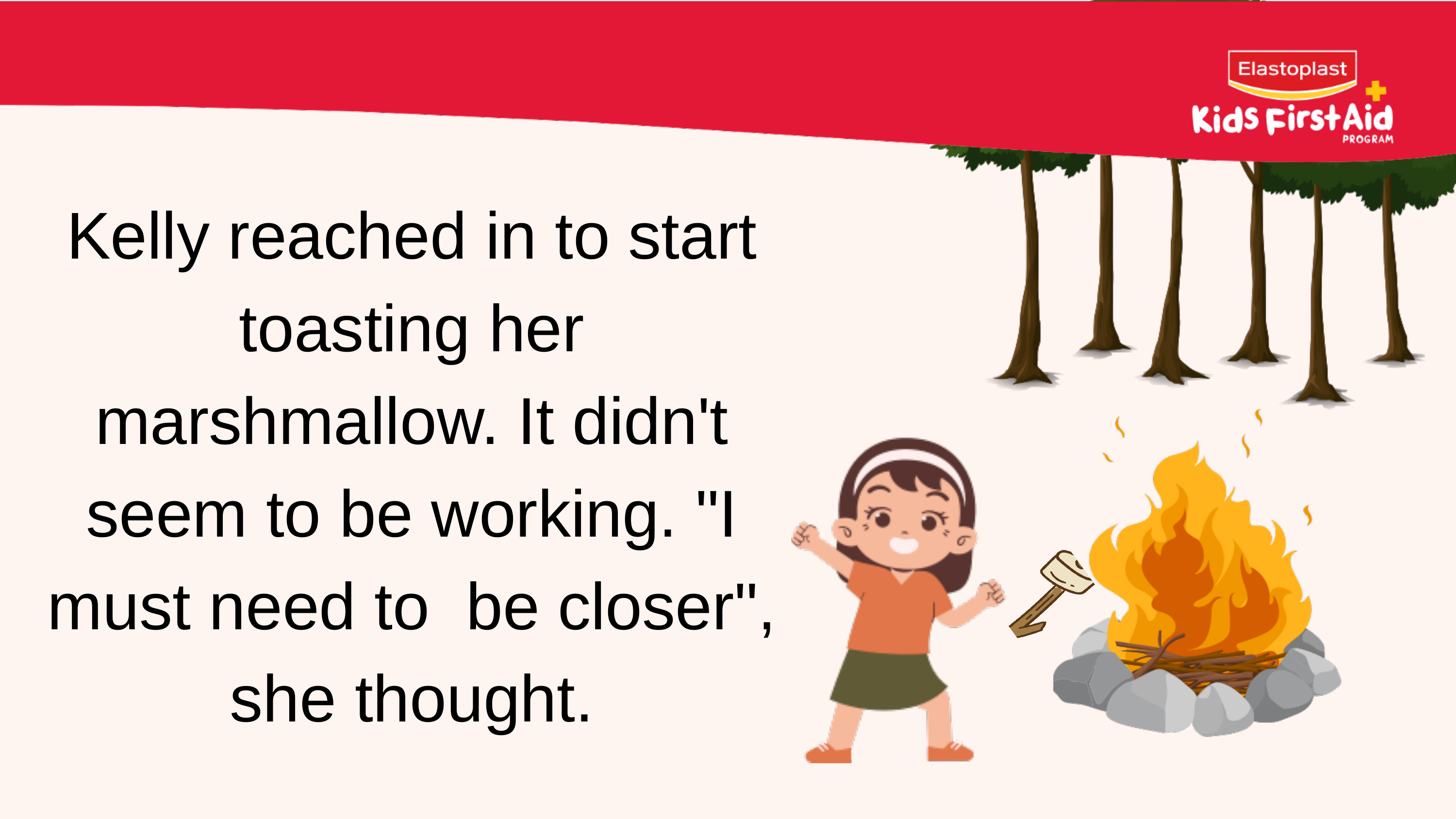

Kelly reached in to start toasting her marshmallow. It didn't seem to be working. "I must need to  be closer", she thought.

29